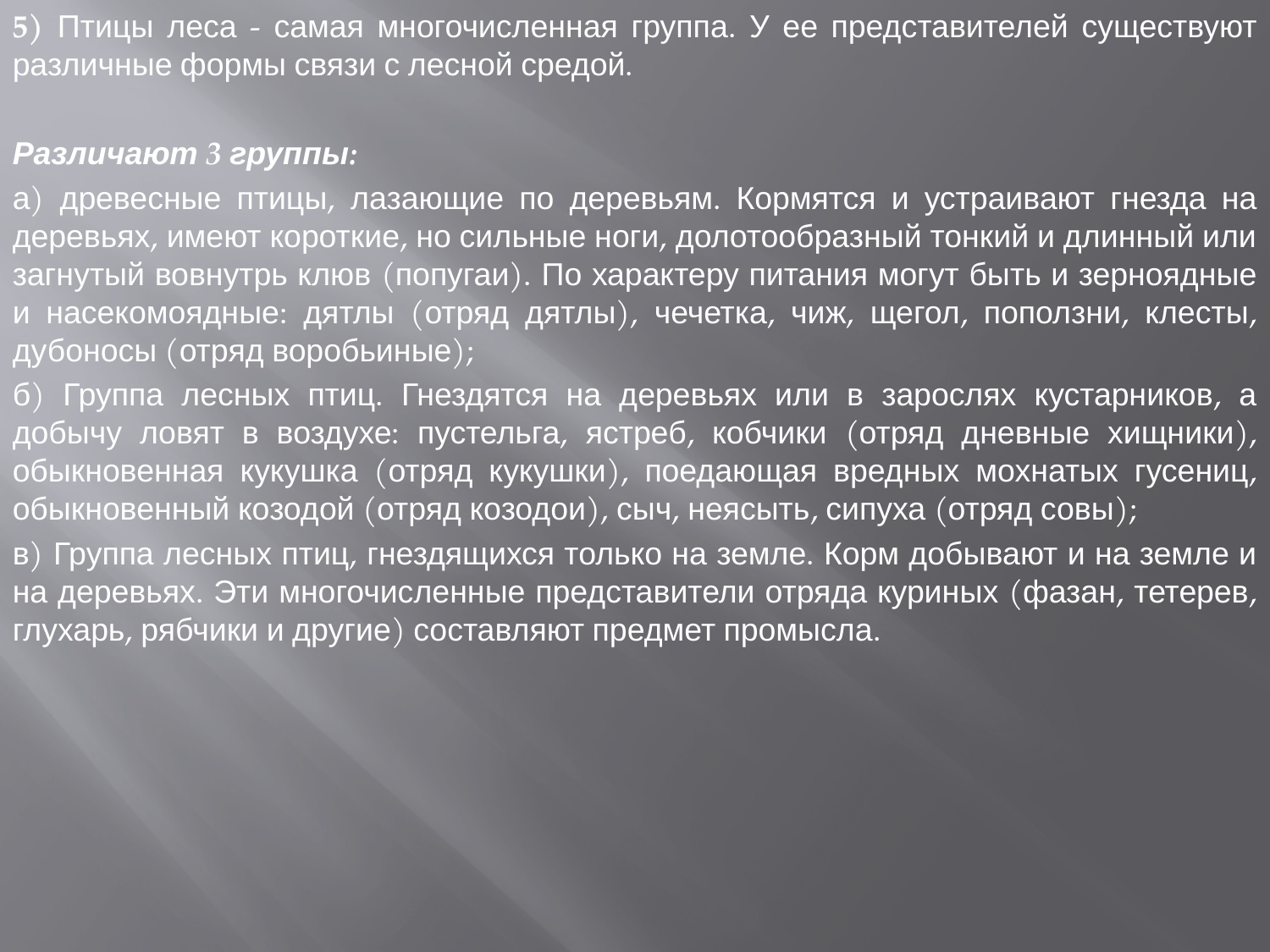

5) Птицы леса - самая многочисленная группа. У ее представителей существуют различные формы связи с лесной средой.

Различают 3 группы:
а) древесные птицы, лазающие по деревьям. Кормятся и устраивают гнезда на деревьях, имеют короткие, но сильные ноги, долотообразный тонкий и длинный или загнутый вовнутрь клюв (попугаи). По характеру питания могут быть и зерноядные и насекомоядные: дятлы (отряд дятлы), чечетка, чиж, щегол, поползни, клесты, дубоносы (отряд воробьиные);
б) Группа лесных птиц. Гнездятся на деревьях или в зарослях кустарников, а добычу ловят в воздухе: пустельга, ястреб, кобчики (отряд дневные хищники), обыкновенная кукушка (отряд кукушки), поедающая вредных мохнатых гусениц, обыкновенный козодой (отряд козодои), сыч, неясыть, сипуха (отряд совы);
в) Группа лесных птиц, гнездящихся только на земле. Корм добывают и на земле и на деревьях. Эти многочисленные представители отряда куриных (фазан, тетерев, глухарь, рябчики и другие) составляют предмет промысла.